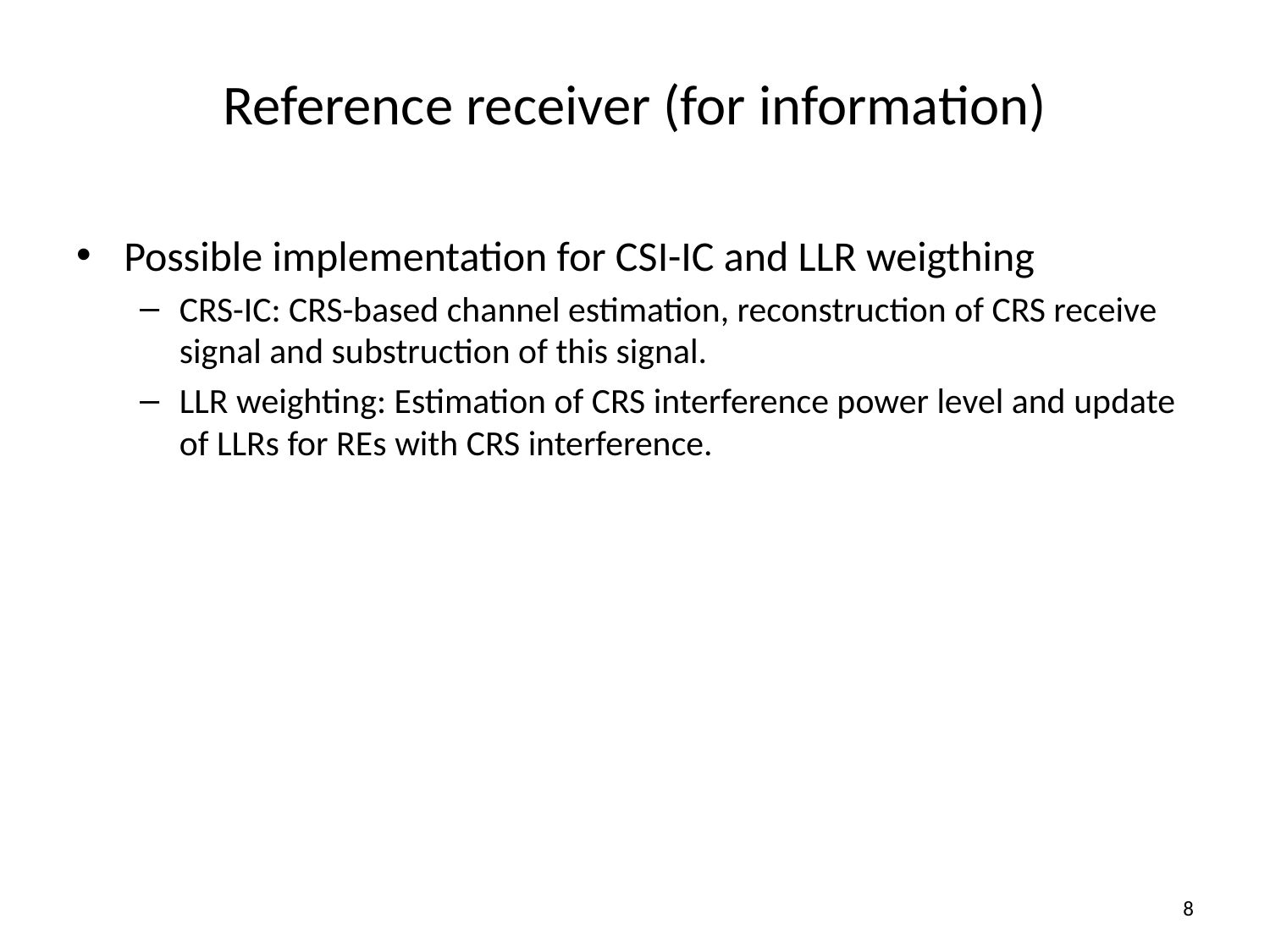

# Reference receiver (for information)
Possible implementation for CSI-IC and LLR weigthing
CRS-IC: CRS-based channel estimation, reconstruction of CRS receive signal and substruction of this signal.
LLR weighting: Estimation of CRS interference power level and update of LLRs for REs with CRS interference.

8